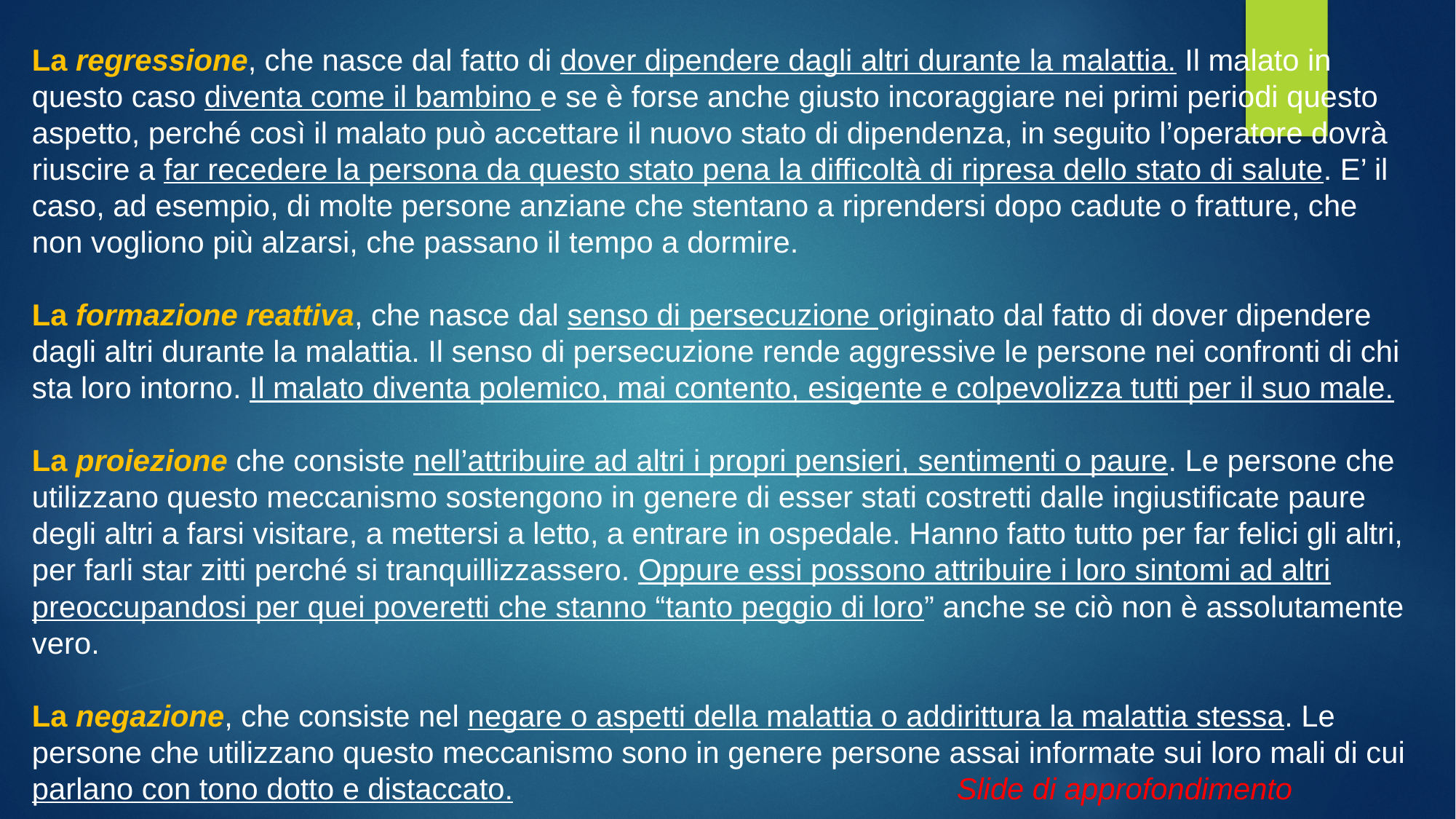

La regressione, che nasce dal fatto di dover dipendere dagli altri durante la malattia. Il malato in questo caso diventa come il bambino e se è forse anche giusto incoraggiare nei primi periodi questo aspetto, perché così il malato può accettare il nuovo stato di dipendenza, in seguito l’operatore dovrà riuscire a far recedere la persona da questo stato pena la difficoltà di ripresa dello stato di salute. E’ il caso, ad esempio, di molte persone anziane che stentano a riprendersi dopo cadute o fratture, che non vogliono più alzarsi, che passano il tempo a dormire.

La formazione reattiva, che nasce dal senso di persecuzione originato dal fatto di dover dipendere dagli altri durante la malattia. Il senso di persecuzione rende aggressive le persone nei confronti di chi sta loro intorno. Il malato diventa polemico, mai contento, esigente e colpevolizza tutti per il suo male.

La proiezione che consiste nell’attribuire ad altri i propri pensieri, sentimenti o paure. Le persone che utilizzano questo meccanismo sostengono in genere di esser stati costretti dalle ingiustificate paure degli altri a farsi visitare, a mettersi a letto, a entrare in ospedale. Hanno fatto tutto per far felici gli altri, per farli star zitti perché si tranquillizzassero. Oppure essi possono attribuire i loro sintomi ad altri preoccupandosi per quei poveretti che stanno “tanto peggio di loro” anche se ciò non è assolutamente vero.

La negazione, che consiste nel negare o aspetti della malattia o addirittura la malattia stessa. Le persone che utilizzano questo meccanismo sono in genere persone assai informate sui loro mali di cui parlano con tono dotto e distaccato.                                                     Slide di approfondimento